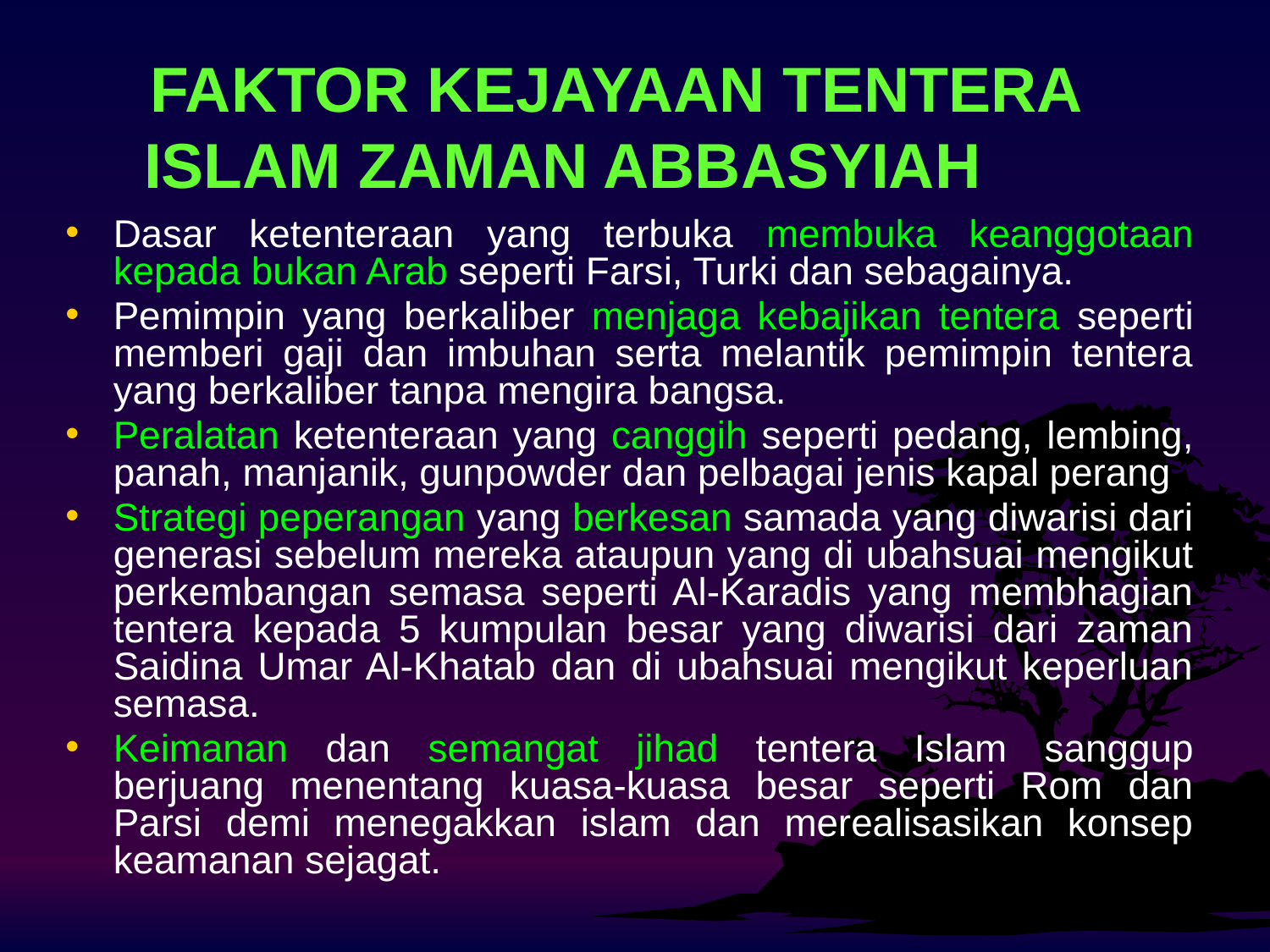

# FAKTOR KEJAYAAN TENTERA ISLAM ZAMAN ABBASYIAH
Dasar ketenteraan yang terbuka membuka keanggotaan kepada bukan Arab seperti Farsi, Turki dan sebagainya.
Pemimpin yang berkaliber menjaga kebajikan tentera seperti memberi gaji dan imbuhan serta melantik pemimpin tentera yang berkaliber tanpa mengira bangsa.
Peralatan ketenteraan yang canggih seperti pedang, lembing, panah, manjanik, gunpowder dan pelbagai jenis kapal perang
Strategi peperangan yang berkesan samada yang diwarisi dari generasi sebelum mereka ataupun yang di ubahsuai mengikut perkembangan semasa seperti Al-Karadis yang membhagian tentera kepada 5 kumpulan besar yang diwarisi dari zaman Saidina Umar Al-Khatab dan di ubahsuai mengikut keperluan semasa.
Keimanan dan semangat jihad tentera Islam sanggup berjuang menentang kuasa-kuasa besar seperti Rom dan Parsi demi menegakkan islam dan merealisasikan konsep keamanan sejagat.